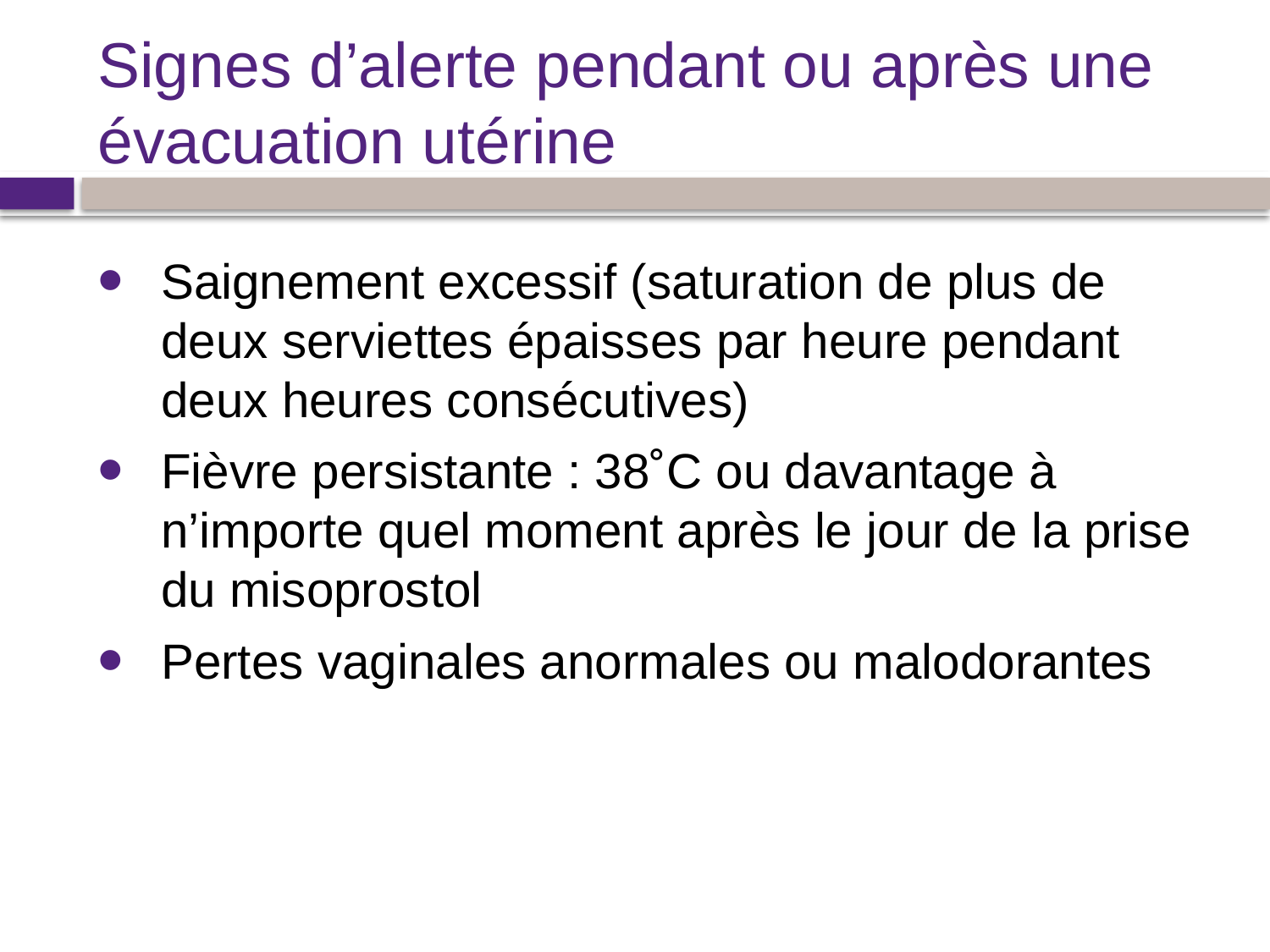

# Signes d’alerte pendant ou après une évacuation utérine
Saignement excessif (saturation de plus de deux serviettes épaisses par heure pendant deux heures consécutives)
Fièvre persistante : 38˚C ou davantage à n’importe quel moment après le jour de la prise du misoprostol
Pertes vaginales anormales ou malodorantes